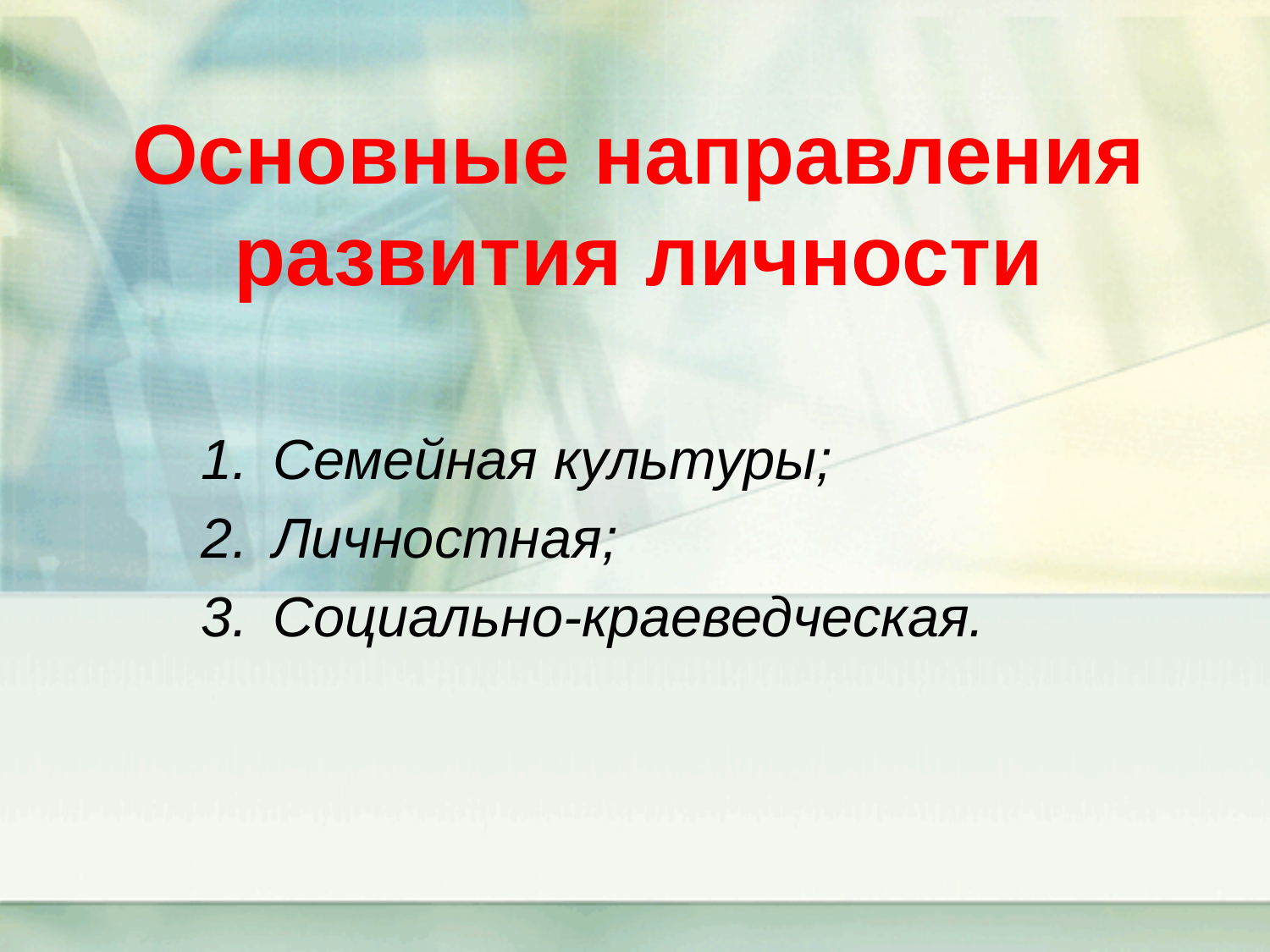

# Основные направления развития личности
Семейная культуры;
Личностная;
Социально-краеведческая.